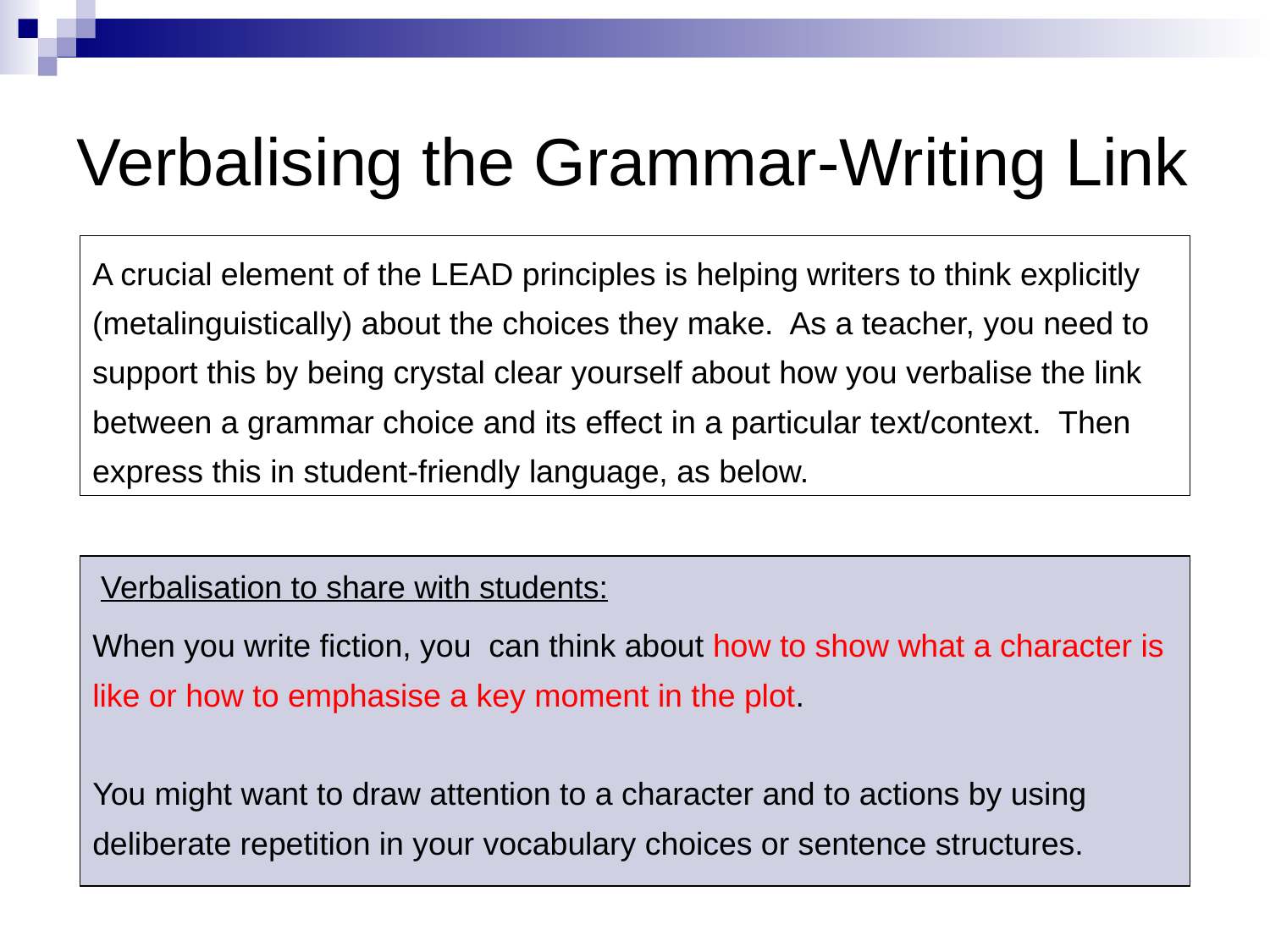

# Verbalising the Grammar-Writing Link
A crucial element of the LEAD principles is helping writers to think explicitly (metalinguistically) about the choices they make.  As a teacher, you need to support this by being crystal clear yourself about how you verbalise the link between a grammar choice and its effect in a particular text/context.  Then express this in student-friendly language, as below.
Verbalisation to share with students:
When you write fiction, you  can think about how to show what a character is like or how to emphasise a key moment in the plot.

You might want to draw attention to a character and to actions by using deliberate repetition in your vocabulary choices or sentence structures.